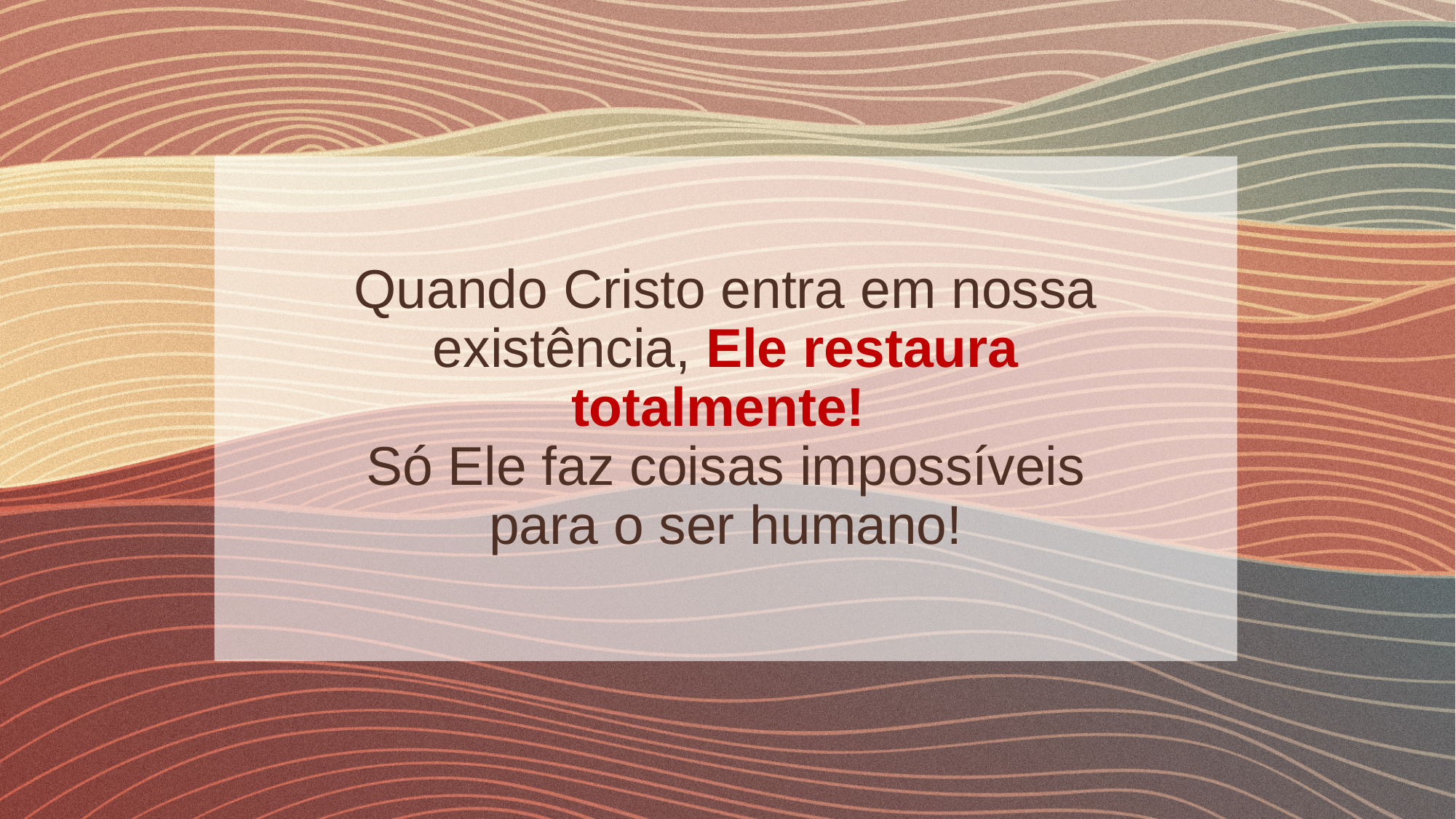

Quando Cristo entra em nossa existência, Ele restaura totalmente!
Só Ele faz coisas impossíveis para o ser humano!